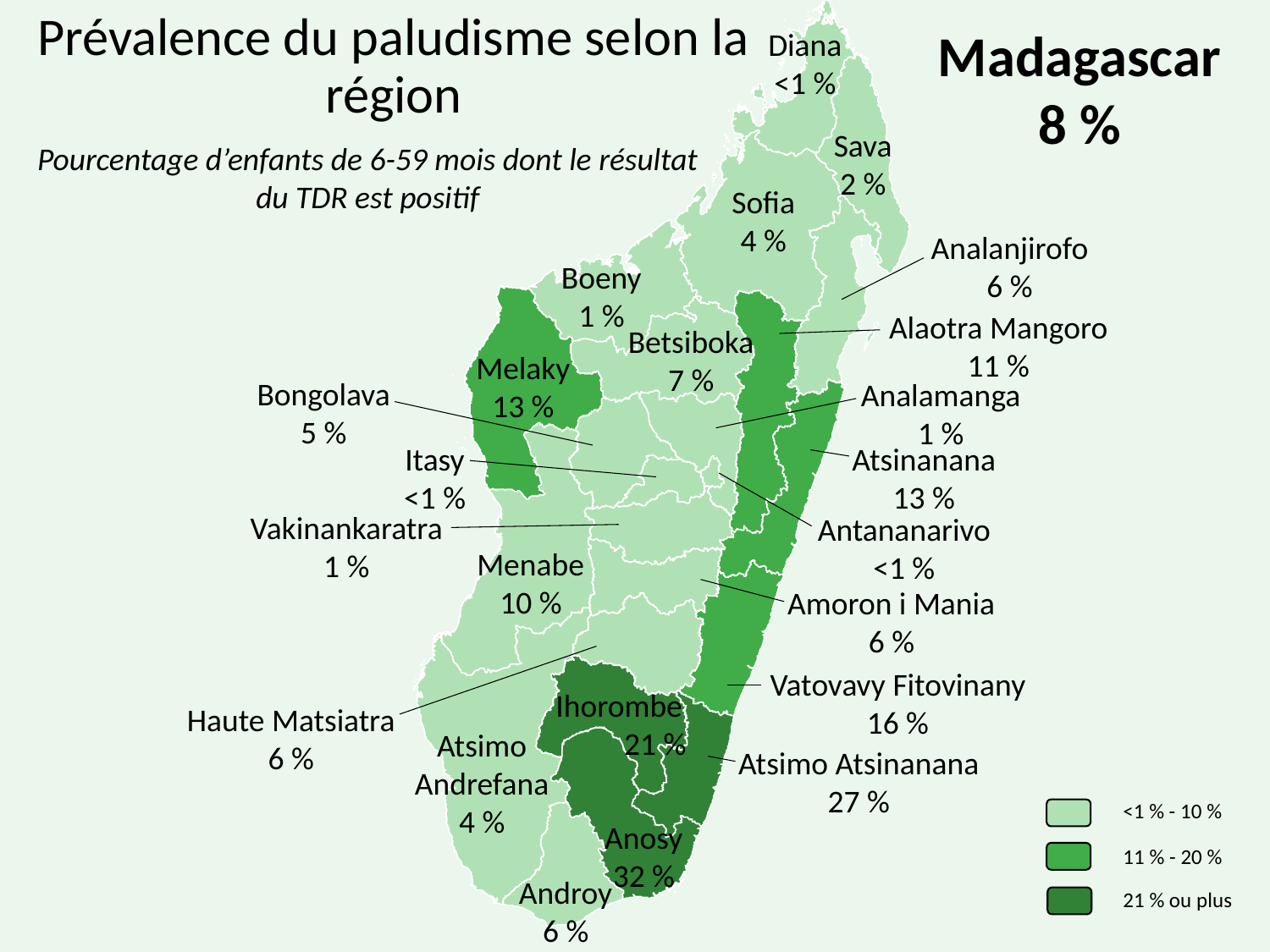

# Prévalence du paludisme selon la région
Madagascar
8 %
Diana
<1 %
Sava
2 %
Pourcentage d’enfants de 6-59 mois dont le résultat du TDR est positif
Sofia
4 %
Analanjirofo
6 %
Boeny
1 %
Alaotra Mangoro
11 %
Betsiboka
7 %
Melaky
13 %
Bongolava
5 %
Analamanga
1 %
Itasy
<1 %
Atsinanana
13 %
Vakinankaratra
1 %
Antananarivo
<1 %
Menabe
10 %
Amoron i Mania
6 %
Vatovavy Fitovinany
16 %
Ihorombe
          21 %
Haute Matsiatra
6 %
Atsimo Andrefana
4 %
Atsimo Atsinanana
27 %
<1 % - 10 %

11 % - 20 %

21 % ou plus

Anosy
32 %
Androy
6 %